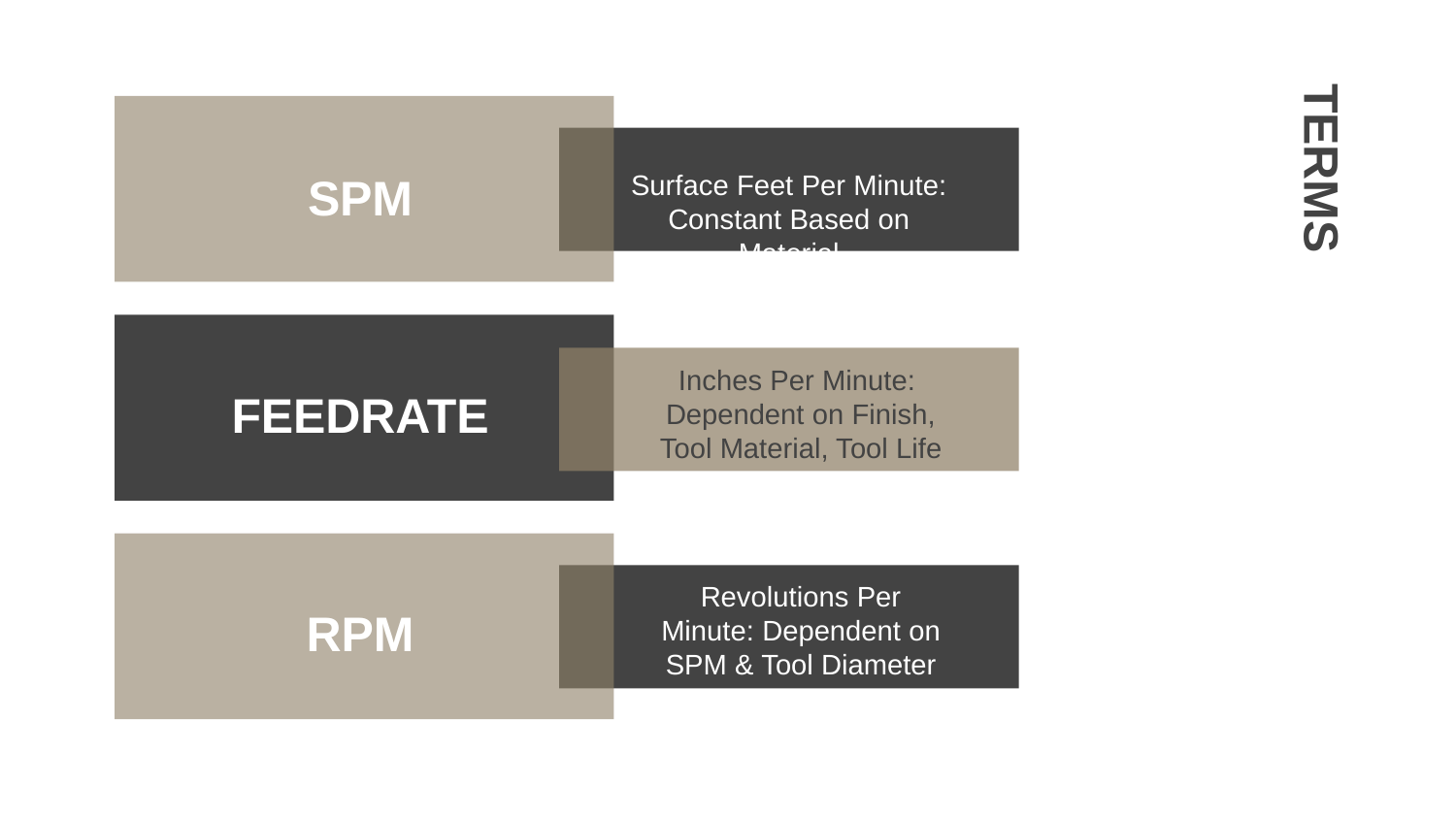

Surface Feet Per Minute: Constant Based on Material
SPM
# TERMS

Inches Per Minute:  Dependent on Finish, Tool Material, Tool Life
FEEDRATE

Revolutions Per Minute: Dependent on SPM & Tool Diameter

RPM